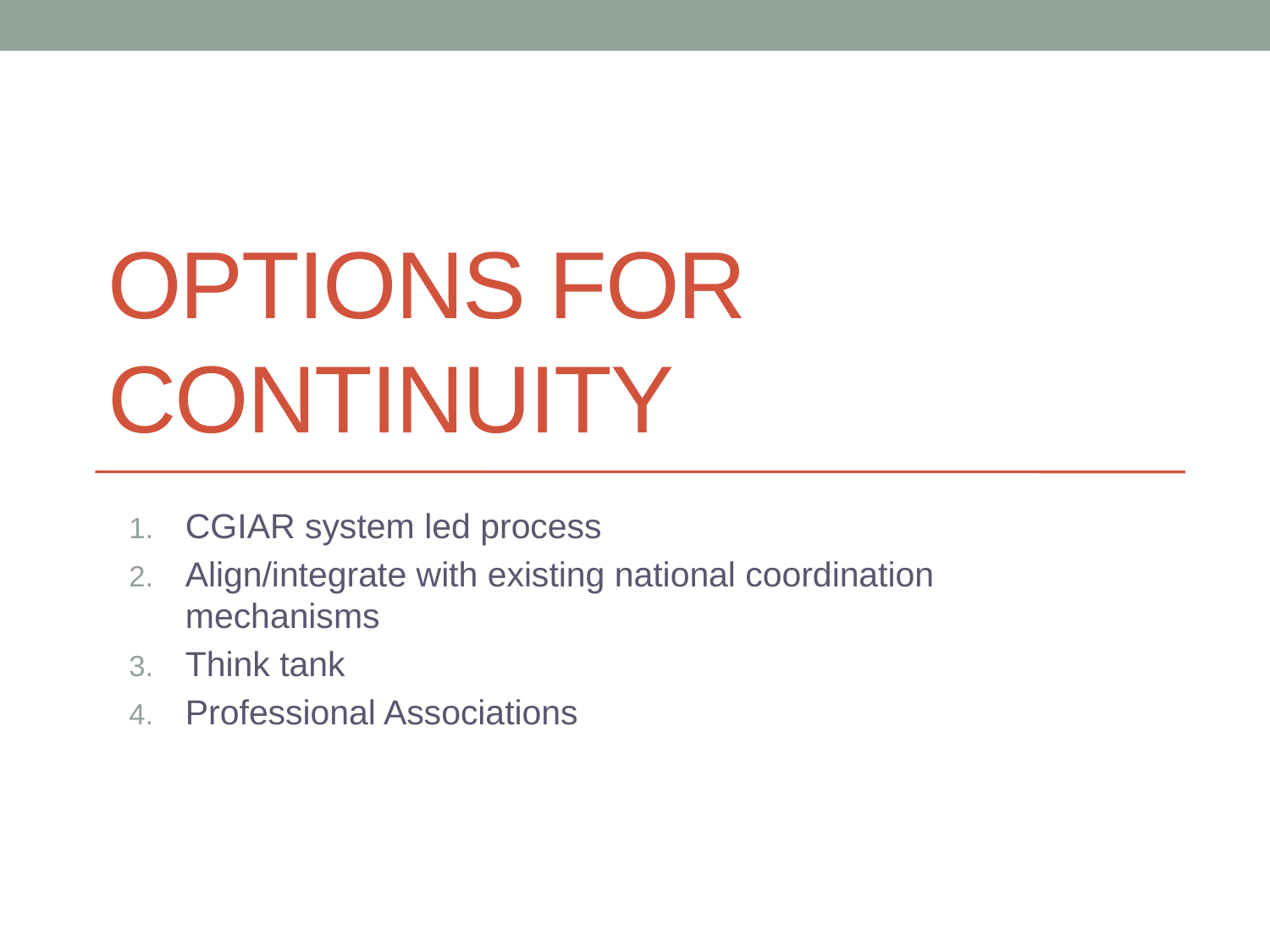

# Options for continuity
CGIAR system led process
Align/integrate with existing national coordination mechanisms
Think tank
Professional Associations